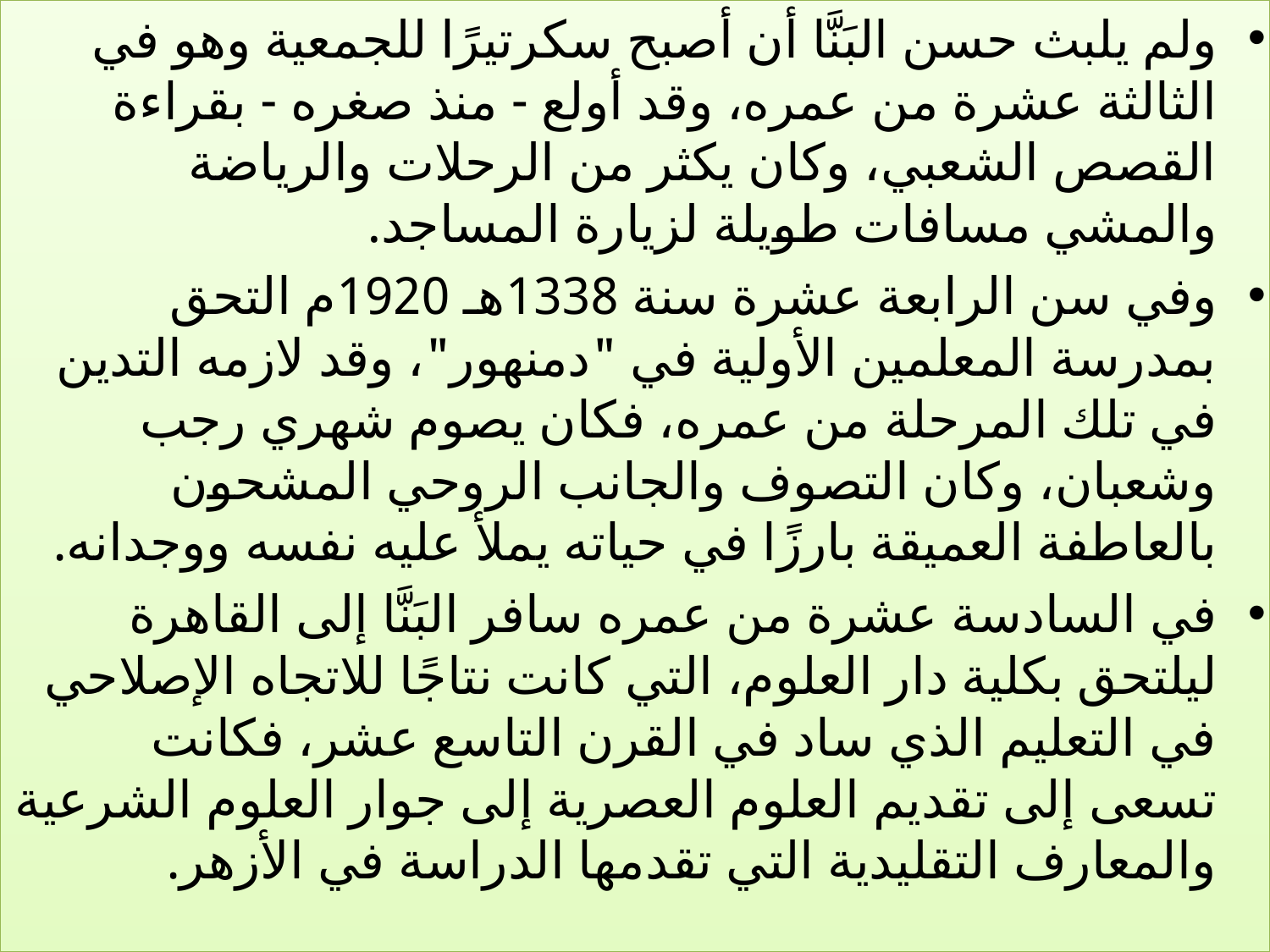

ولم يلبث حسن البَنَّا أن أصبح سكرتيرًا للجمعية وهو في الثالثة عشرة من عمره، وقد أولع - منذ صغره - بقراءة القصص الشعبي، وكان يكثر من الرحلات والرياضة والمشي مسافات طويلة لزيارة المساجد.
وفي سن الرابعة عشرة سنة 1338هـ 1920م التحق بمدرسة المعلمين الأولية في "دمنهور"، وقد لازمه التدين في تلك المرحلة من عمره، فكان يصوم شهري رجب وشعبان، وكان التصوف والجانب الروحي المشحون بالعاطفة العميقة بارزًا في حياته يملأ عليه نفسه ووجدانه.
في السادسة عشرة من عمره سافر البَنَّا إلى القاهرة ليلتحق بكلية دار العلوم، التي كانت نتاجًا للاتجاه الإصلاحي في التعليم الذي ساد في القرن التاسع عشر، فكانت تسعى إلى تقديم العلوم العصرية إلى جوار العلوم الشرعية والمعارف التقليدية التي تقدمها الدراسة في الأزهر.